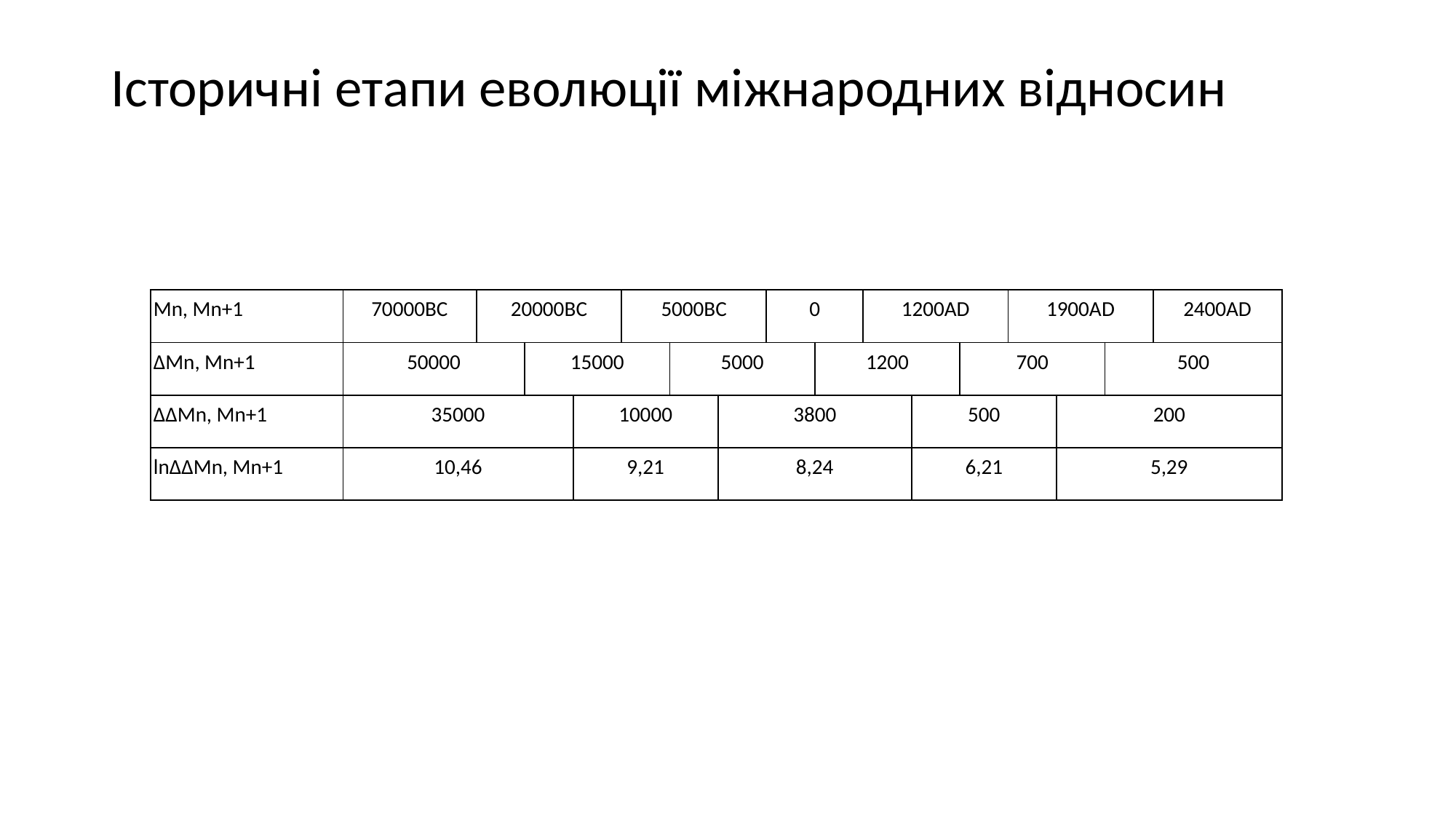

# Історичні етапи еволюції міжнародних відносин
| Mn, Mn+1 | 70000BC | 20000BC |  |  | 5000BC |  |  | 0 |  | 1200AD |  |  | 1900AD |  |  | 2400AD |
| --- | --- | --- | --- | --- | --- | --- | --- | --- | --- | --- | --- | --- | --- | --- | --- | --- |
| ∆Mn, Mn+1 | 50000 |  | 15000 |  |  | 5000 |  |  | 1200 |  |  | 700 |  |  | 500 |  |
| ∆∆Mn, Mn+1 | 35000 |  |  | 10000 |  |  | 3800 |  |  |  | 500 |  |  | 200 |  |  |
| ln∆∆Mn, Mn+1 | 10,46 |  |  | 9,21 |  |  | 8,24 |  |  |  | 6,21 |  |  | 5,29 |  |  |